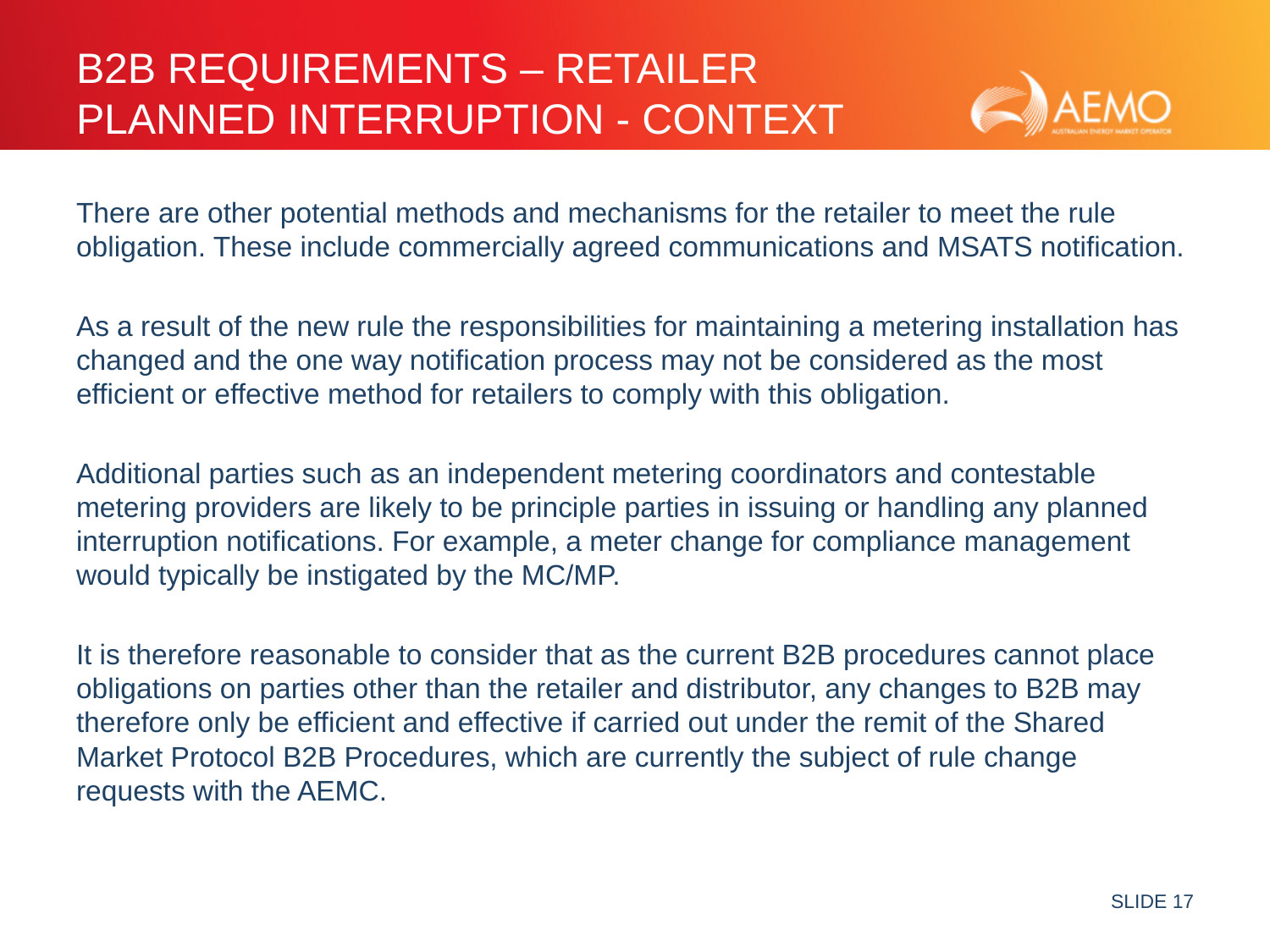

# B2B Requirements – Retailer Planned Interruption - CONTEXT
There are other potential methods and mechanisms for the retailer to meet the rule obligation. These include commercially agreed communications and MSATS notification.

As a result of the new rule the responsibilities for maintaining a metering installation has changed and the one way notification process may not be considered as the most efficient or effective method for retailers to comply with this obligation.

Additional parties such as an independent metering coordinators and contestable metering providers are likely to be principle parties in issuing or handling any planned interruption notifications. For example, a meter change for compliance management would typically be instigated by the MC/MP.

It is therefore reasonable to consider that as the current B2B procedures cannot place obligations on parties other than the retailer and distributor, any changes to B2B may therefore only be efficient and effective if carried out under the remit of the Shared Market Protocol B2B Procedures, which are currently the subject of rule change requests with the AEMC.